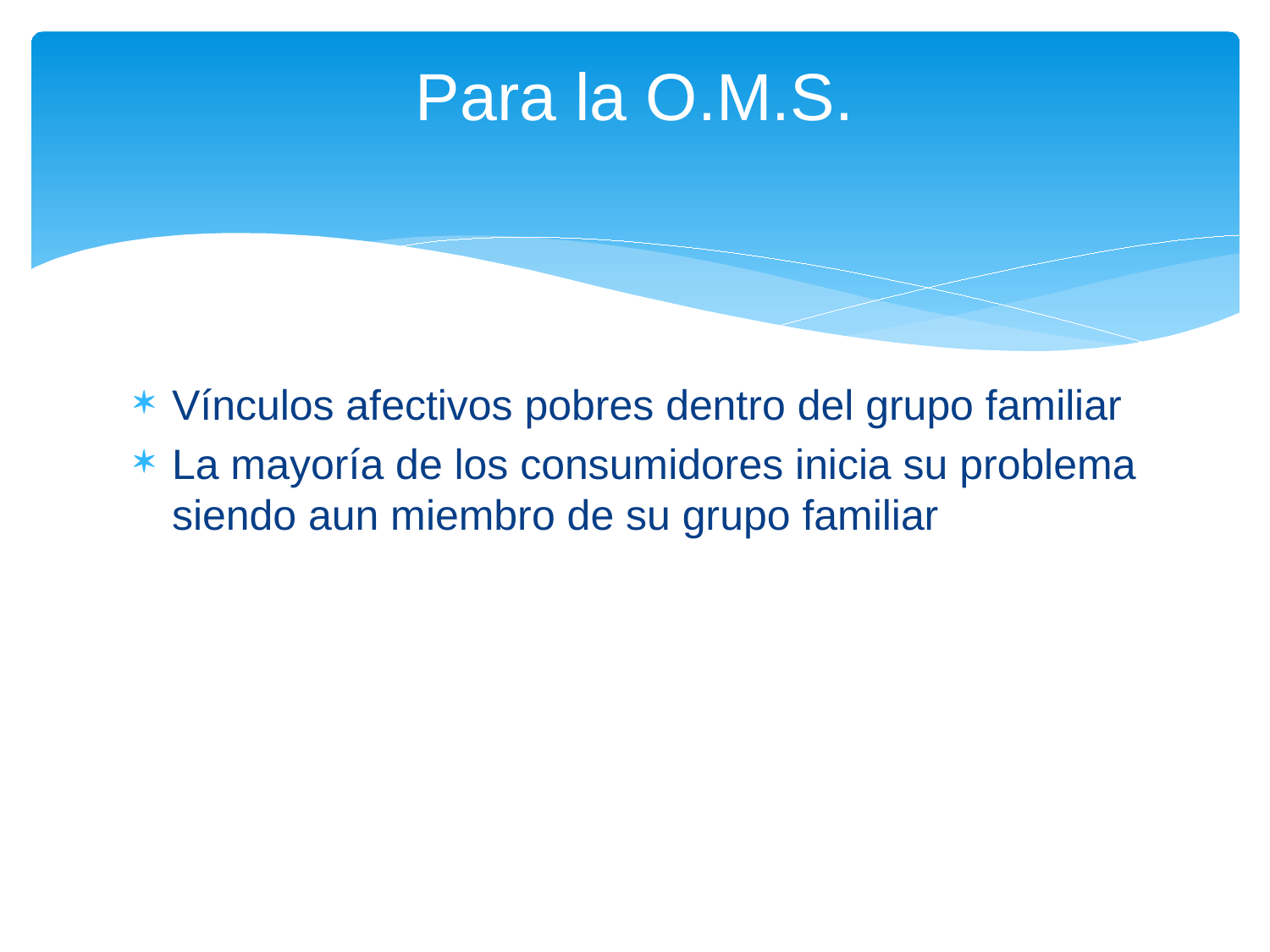

# Para la O.M.S.
Vínculos afectivos pobres dentro del grupo familiar
La mayoría de los consumidores inicia su problema siendo aun miembro de su grupo familiar